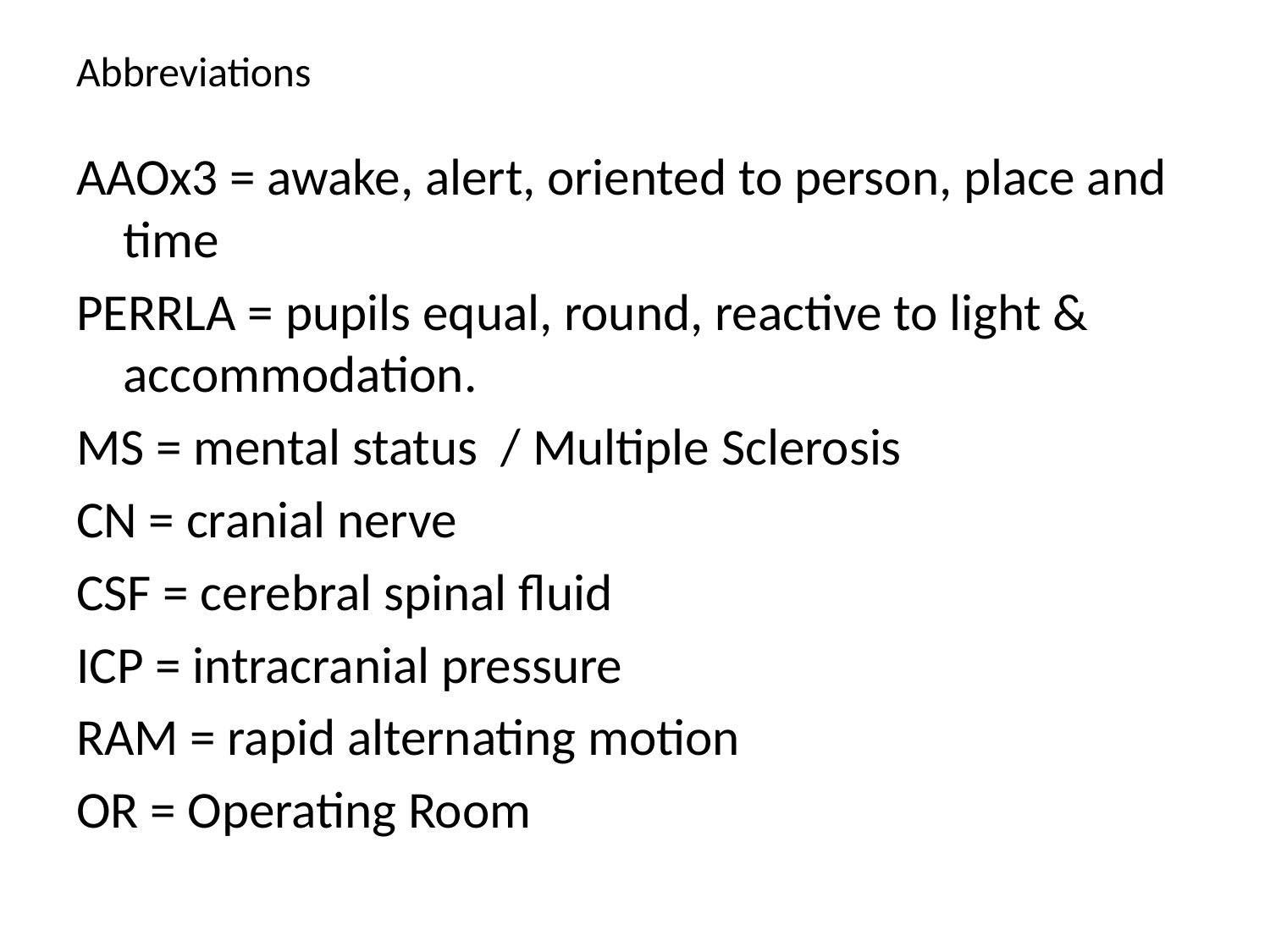

# Abbreviations
AAOx3 = awake, alert, oriented to person, place and time
PERRLA = pupils equal, round, reactive to light & accommodation.
MS = mental status  / Multiple Sclerosis
CN = cranial nerve
CSF = cerebral spinal fluid
ICP = intracranial pressure
RAM = rapid alternating motion
OR = Operating Room